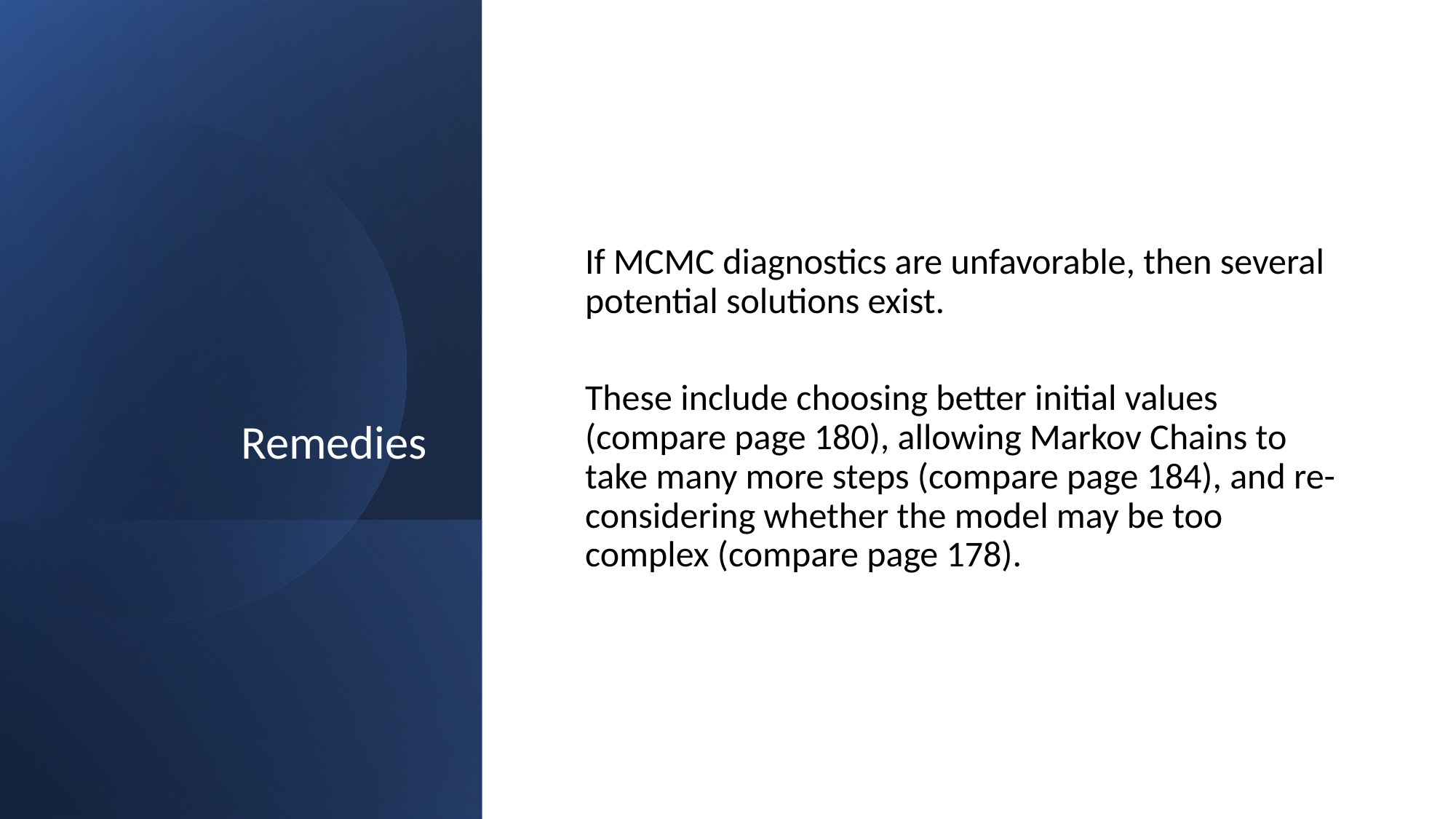

# Remedies
If MCMC diagnostics are unfavorable, then several potential solutions exist.

These include choosing better initial values (compare page 180), allowing Markov Chains to take many more steps (compare page 184), and re-considering whether the model may be too complex (compare page 178).